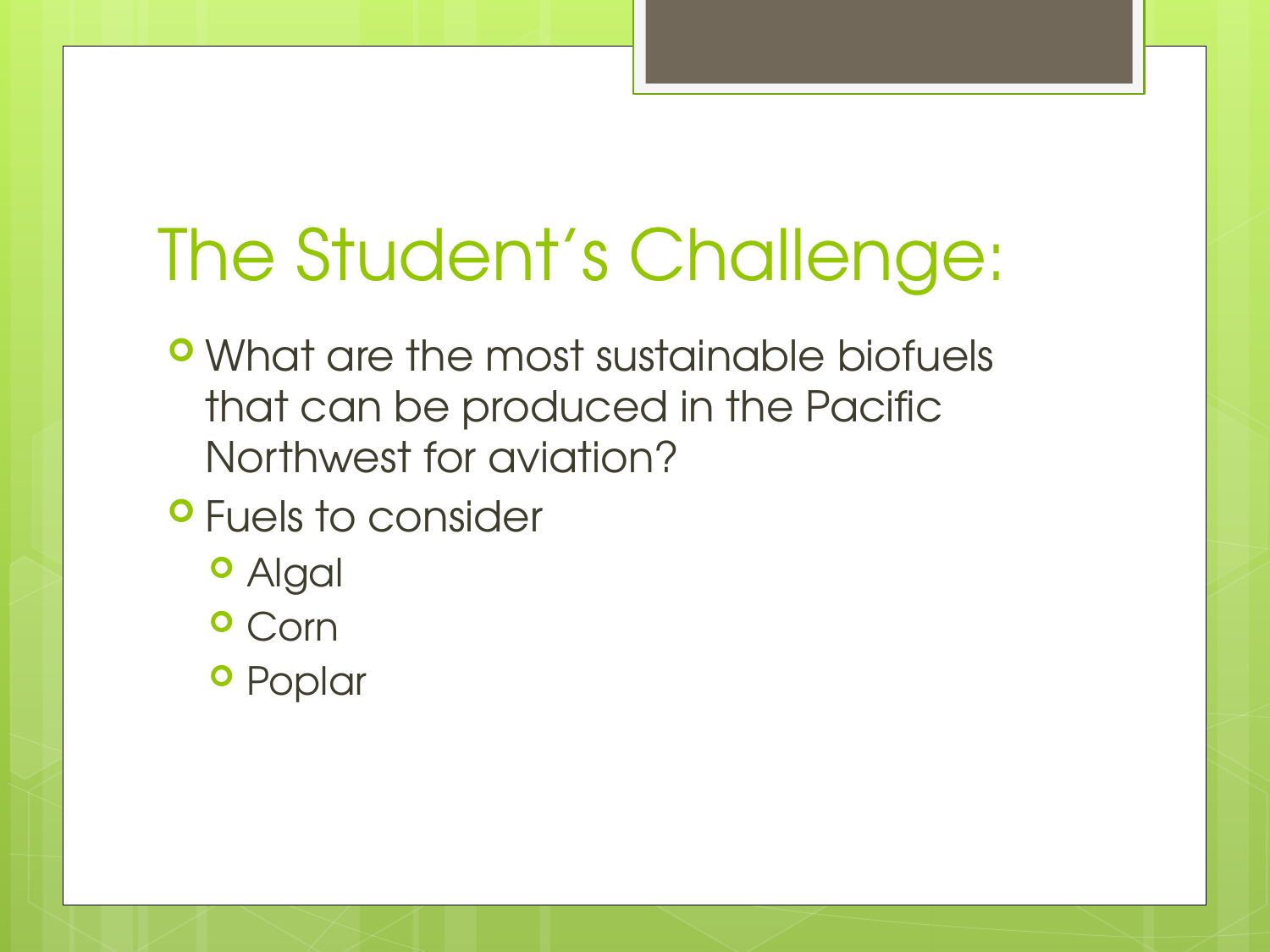

# The Student’s Challenge:
What are the most sustainable biofuels that can be produced in the Pacific Northwest for aviation?
Fuels to consider
Algal
Corn
Poplar